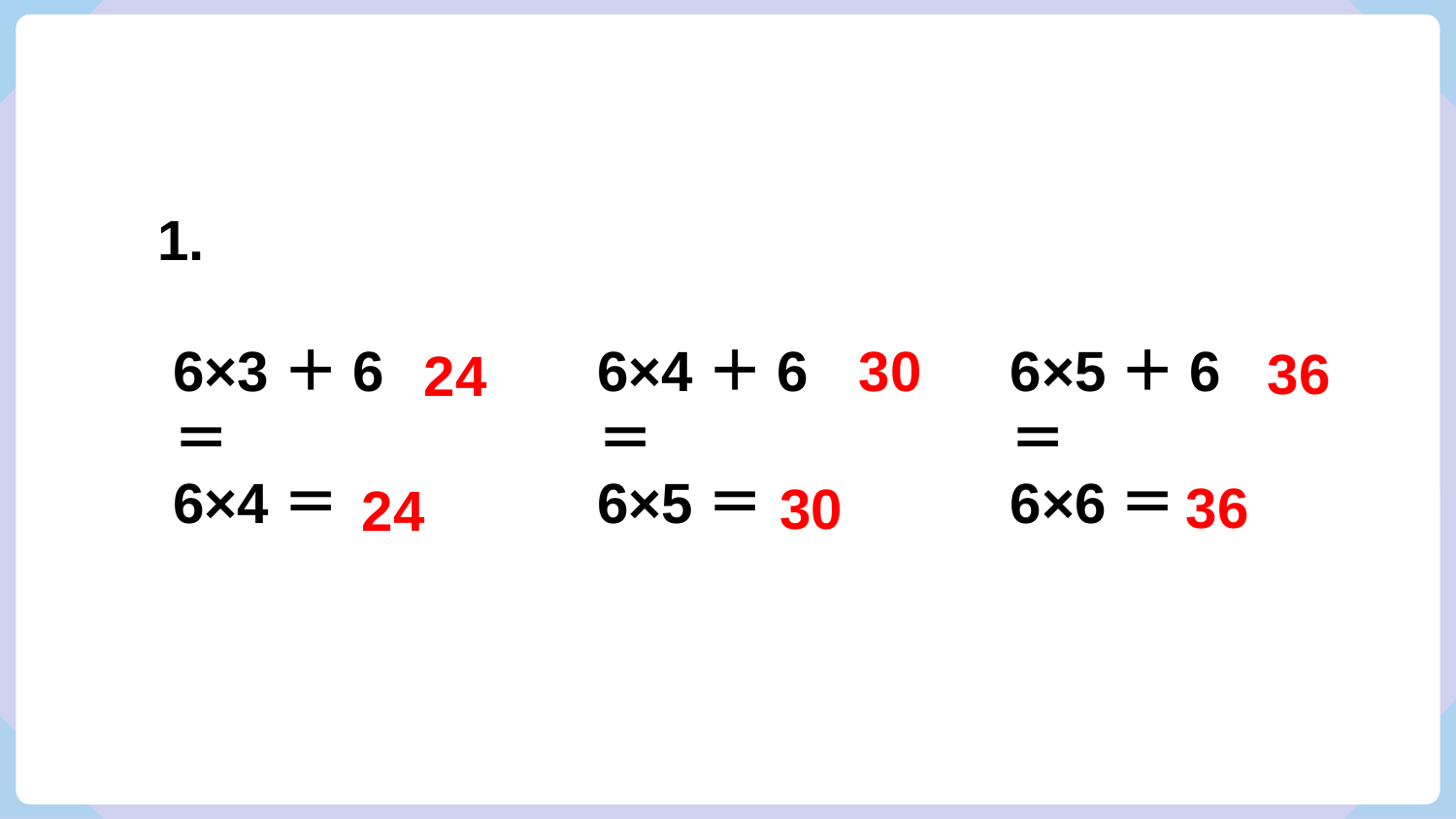

1.
30
36
24
6×3＋6＝
6×4＝
6×4＋6＝
6×5＝
6×5＋6＝

6×6＝

36
30
24